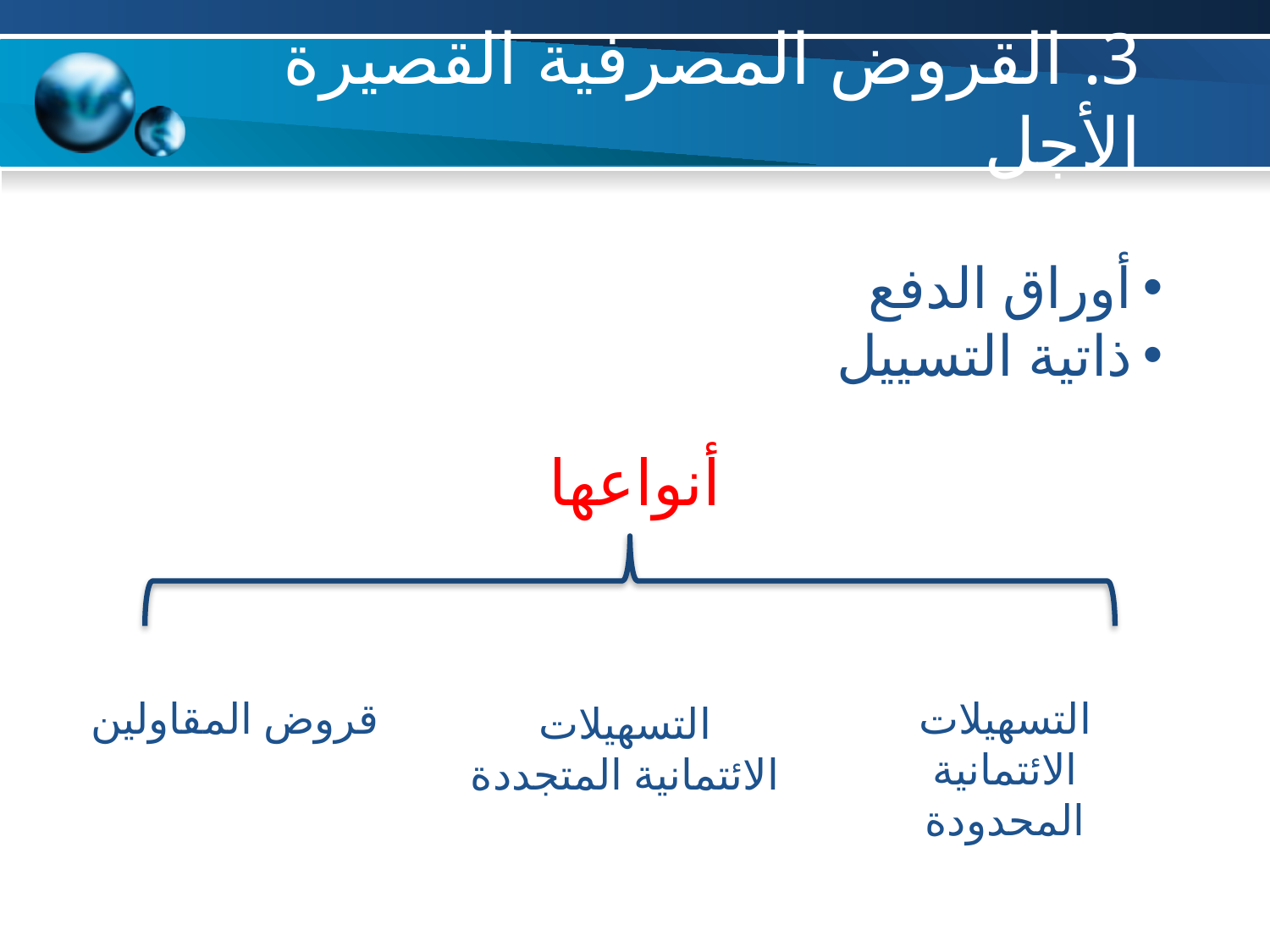

# 3. القروض المصرفية القصيرة الأجل

أوراق الدفع
ذاتية التسييل
أنواعها
قروض المقاولين
التسهيلات الائتمانية المحدودة
التسهيلات الائتمانية المتجددة